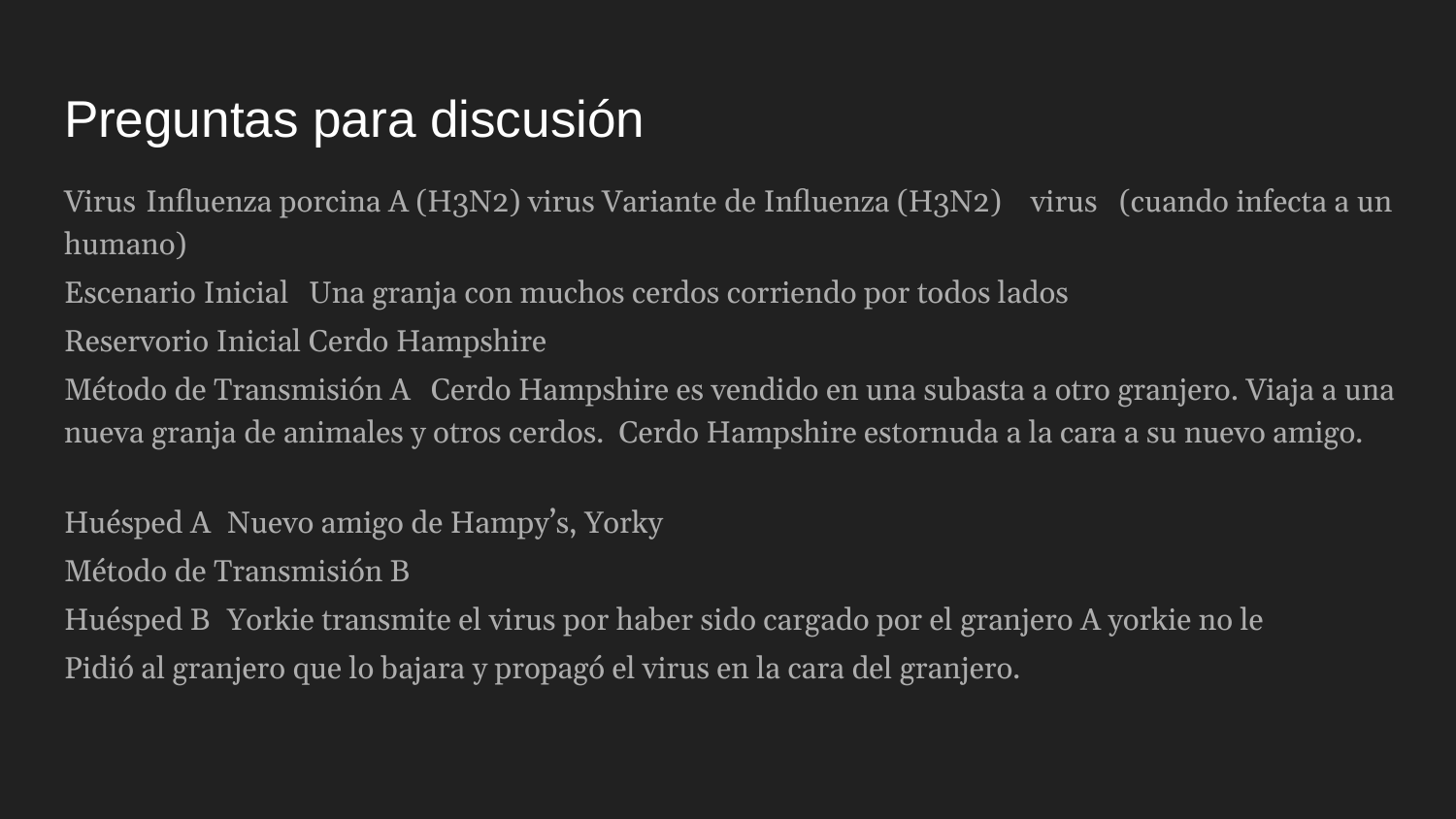

# Preguntas para discusión
Virus					Influenza porcina A (H3N2) virus Variante de Influenza (H3N2)    virus   (cuando infecta a un humano)
Escenario Inicial			Una granja con muchos cerdos corriendo por todos lados
Reservorio Inicial			Cerdo Hampshire
Método de Transmisión A 	Cerdo Hampshire es vendido en una subasta a otro granjero. Viaja a una nueva granja de animales y otros cerdos.  Cerdo Hampshire estornuda a la cara a su nuevo amigo.
Huésped A 				Nuevo amigo de Hampy’s, Yorky
Método de Transmisión B
Huésped B 				Yorkie transmite el virus por haber sido cargado por el granjero A yorkie no le
Pidió al granjero que lo bajara y propagó el virus en la cara del granjero.